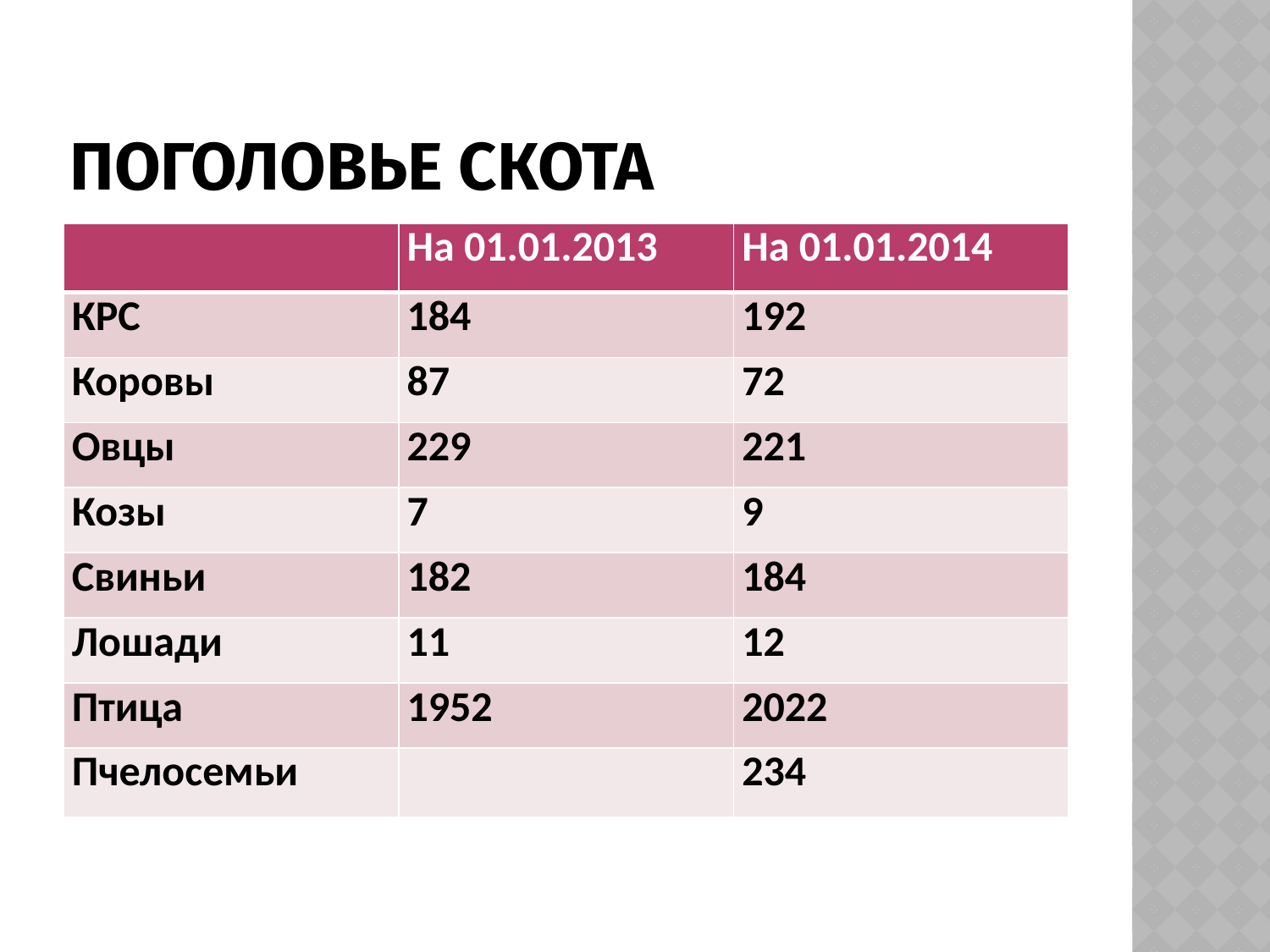

# Поголовье скота
|  | На 01.01.2013 | На 01.01.2014 |
| --- | --- | --- |
| КРС | 184 | 192 |
| Коровы | 87 | 72 |
| Овцы | 229 | 221 |
| Козы | 7 | 9 |
| Свиньи | 182 | 184 |
| Лошади | 11 | 12 |
| Птица | 1952 | 2022 |
| Пчелосемьи |  | 234 |